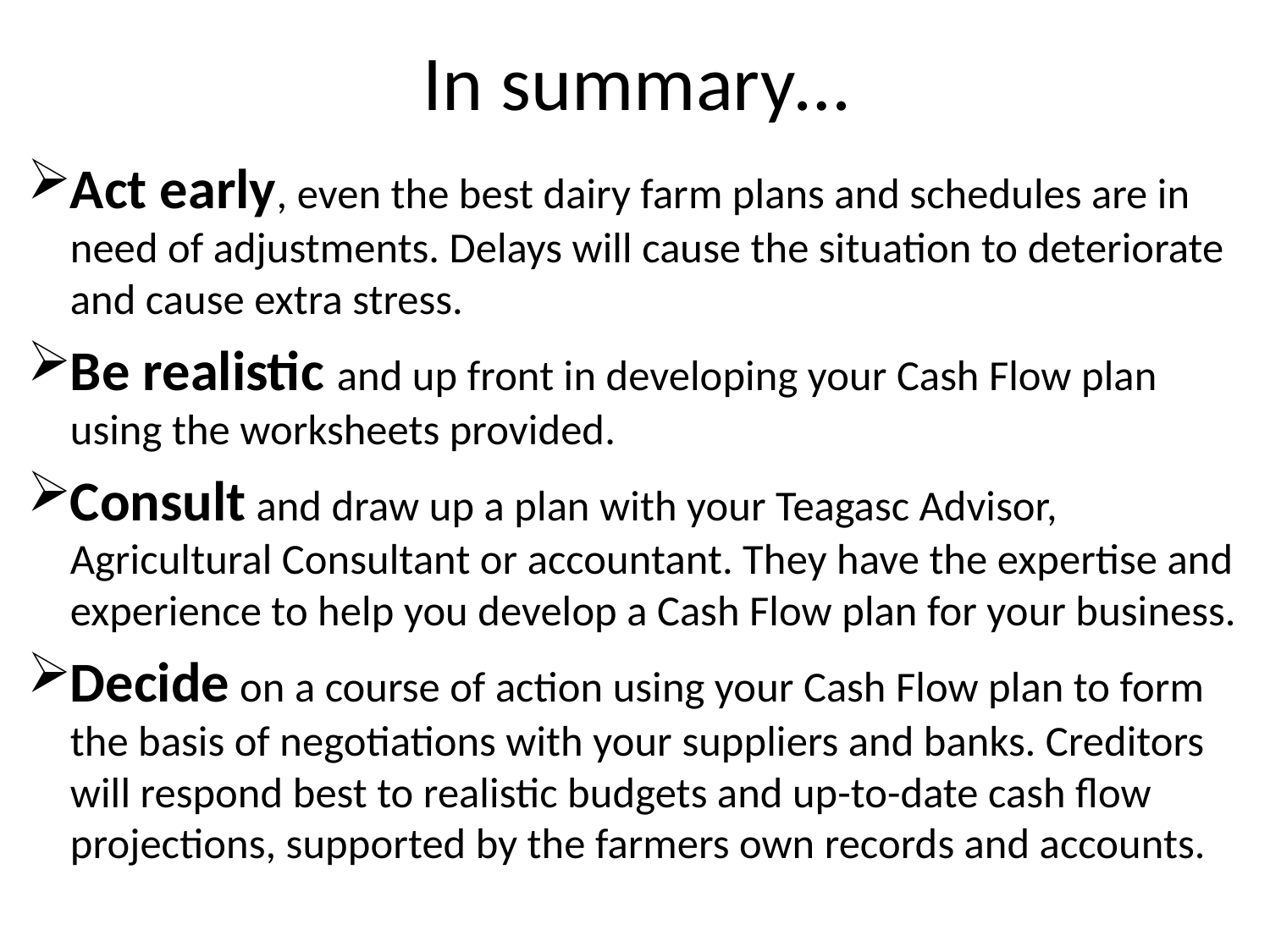

# In summary…
Act early, even the best dairy farm plans and schedules are in need of adjustments. Delays will cause the situation to deteriorate and cause extra stress.
Be realistic and up front in developing your Cash Flow plan using the worksheets provided.
Consult and draw up a plan with your Teagasc Advisor, Agricultural Consultant or accountant. They have the expertise and experience to help you develop a Cash Flow plan for your business.
Decide on a course of action using your Cash Flow plan to form the basis of negotiations with your suppliers and banks. Creditors will respond best to realistic budgets and up-to-date cash flow projections, supported by the farmers own records and accounts.